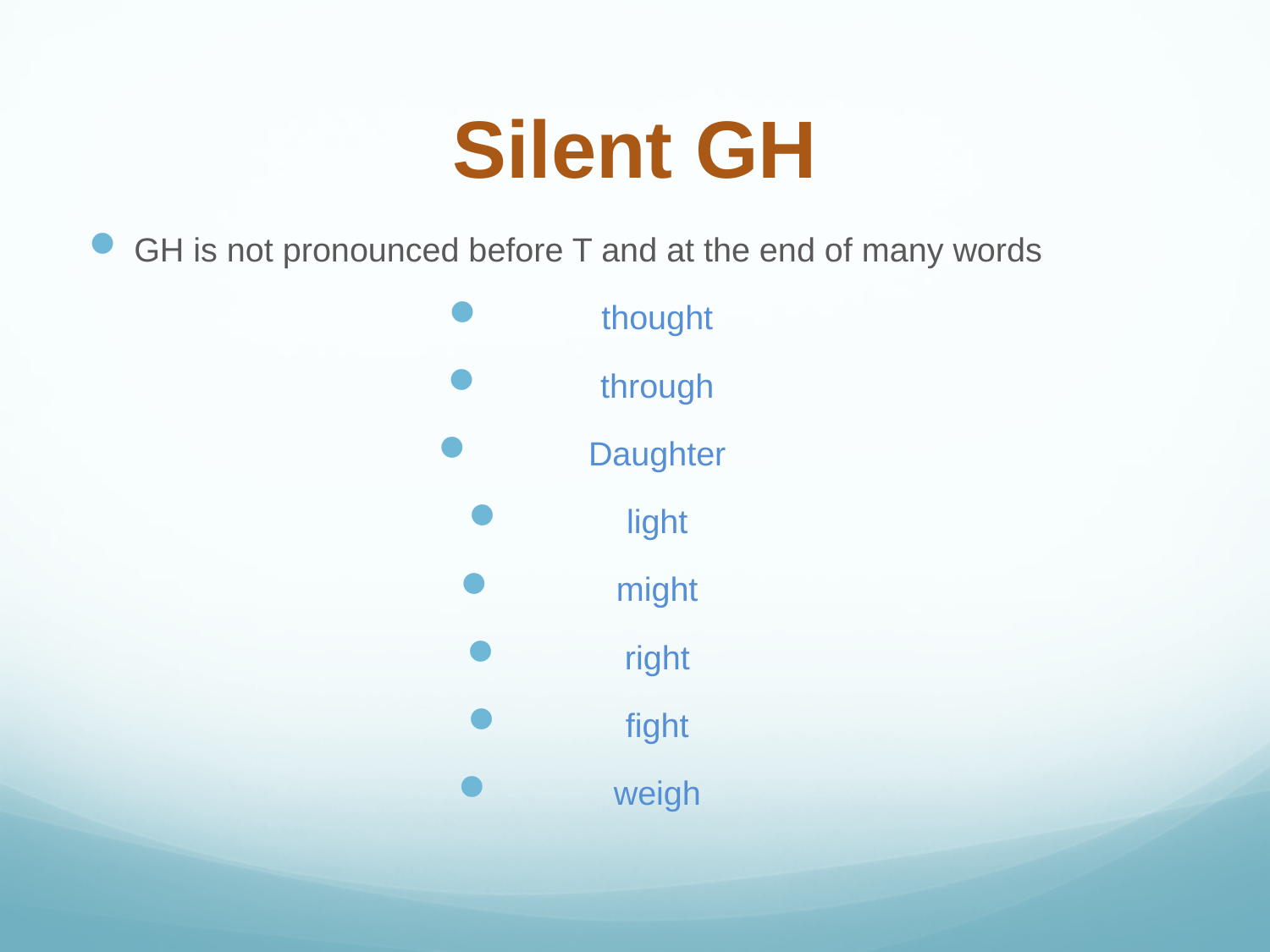

# Silent GH
GH is not pronounced before T and at the end of many words
thought
through
Daughter
 light
might
right
fight
weigh